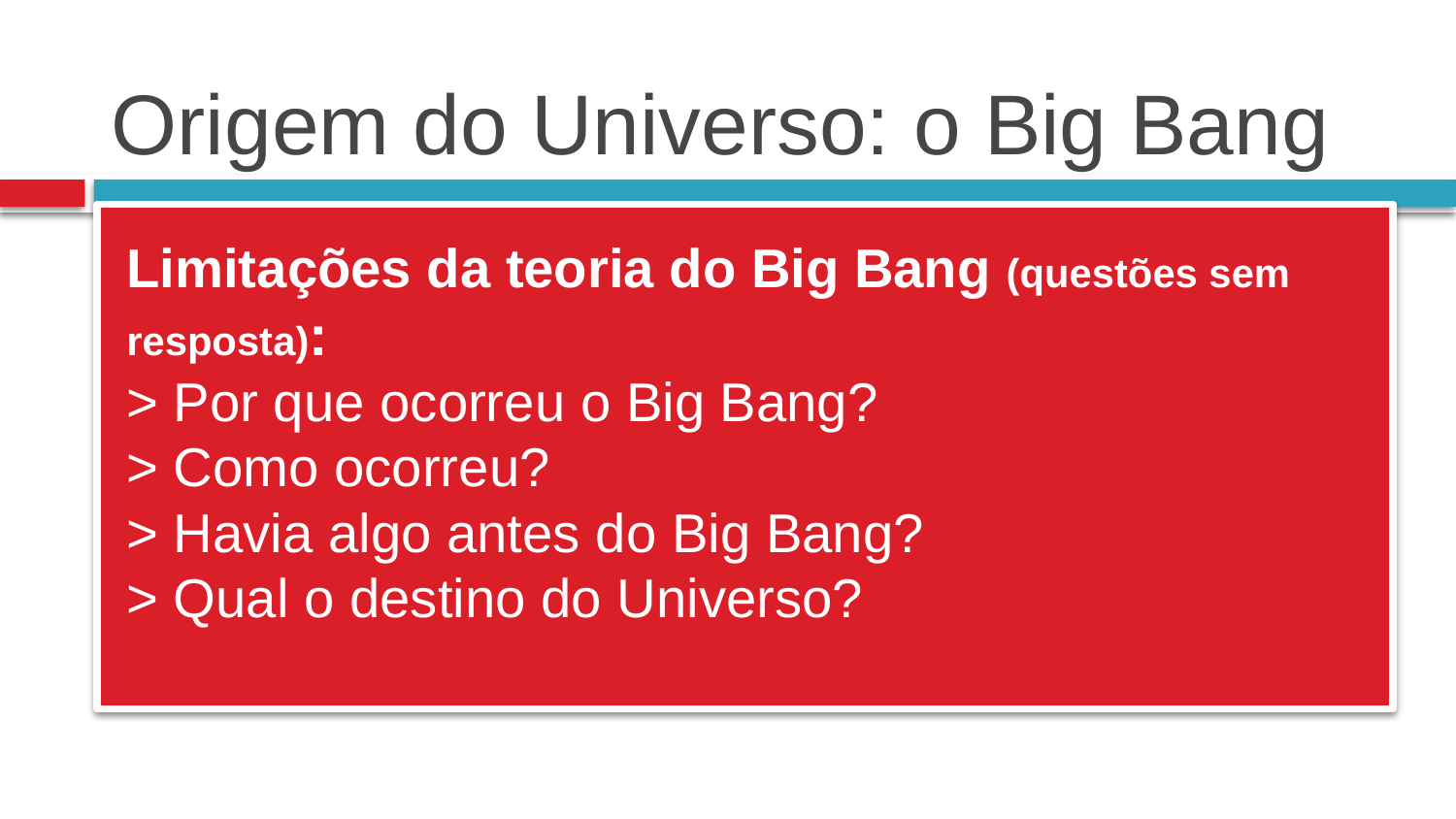

# Origem do Universo: o Big Bang
Limitações da teoria do Big Bang (questões sem resposta):
> Por que ocorreu o Big Bang?
> Como ocorreu?
> Havia algo antes do Big Bang?
> Qual o destino do Universo?